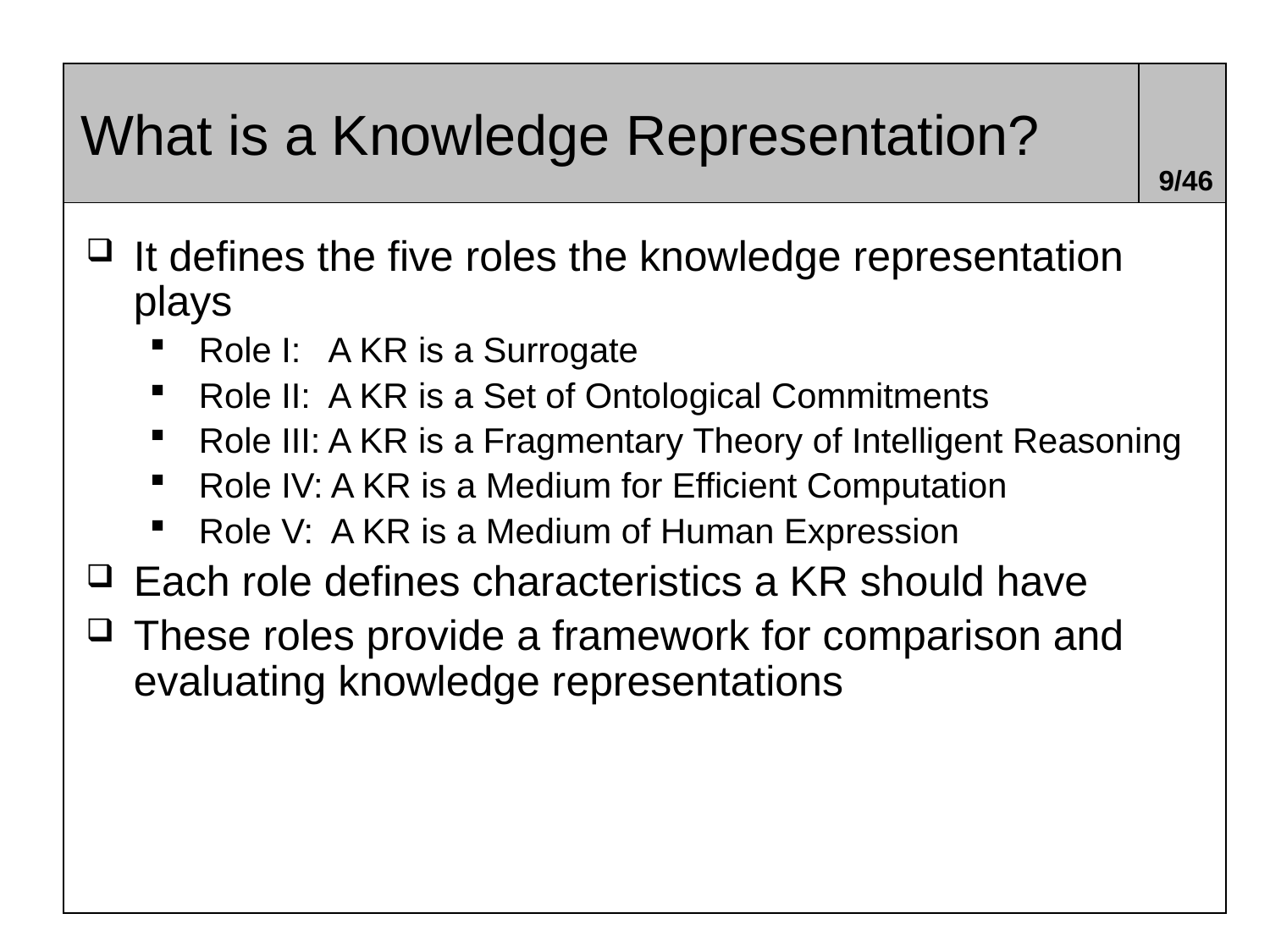

# What is a Knowledge Representation?
9/46
It defines the five roles the knowledge representation plays
 Role I:   A KR is a Surrogate
 Role II:  A KR is a Set of Ontological Commitments
 Role III: A KR is a Fragmentary Theory of Intelligent Reasoning
 Role IV: A KR is a Medium for Efficient Computation
 Role V:  A KR is a Medium of Human Expression
Each role defines characteristics a KR should have
These roles provide a framework for comparison and evaluating knowledge representations